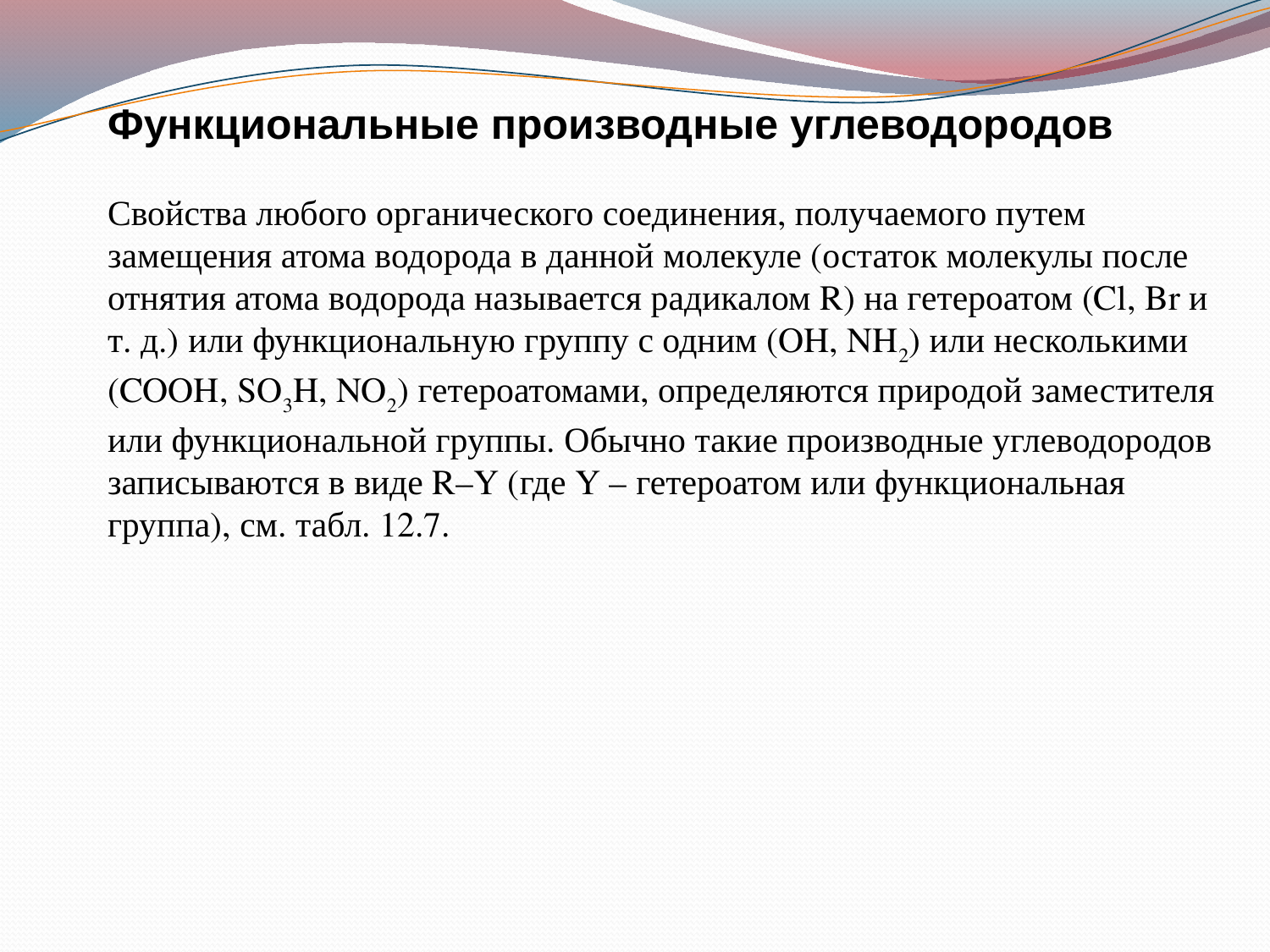

Функциональные производные углеводородов

Свойства любого органического соединения, получаемого путем замещения атома водорода в данной молекуле (остаток молекулы после отнятия атома водорода называется радикалом R) на гетероатом (Cl, Br и т. д.) или функциональную группу с одним (OH, NH2) или несколькими (COOH, SO3H, NO2) гетероатомами, определяются природой заместителя или функциональной группы. Обычно такие производные углеводородов записываются в виде R–Y (где Y – гетероатом или функциональная группа), см. табл. 12.7.